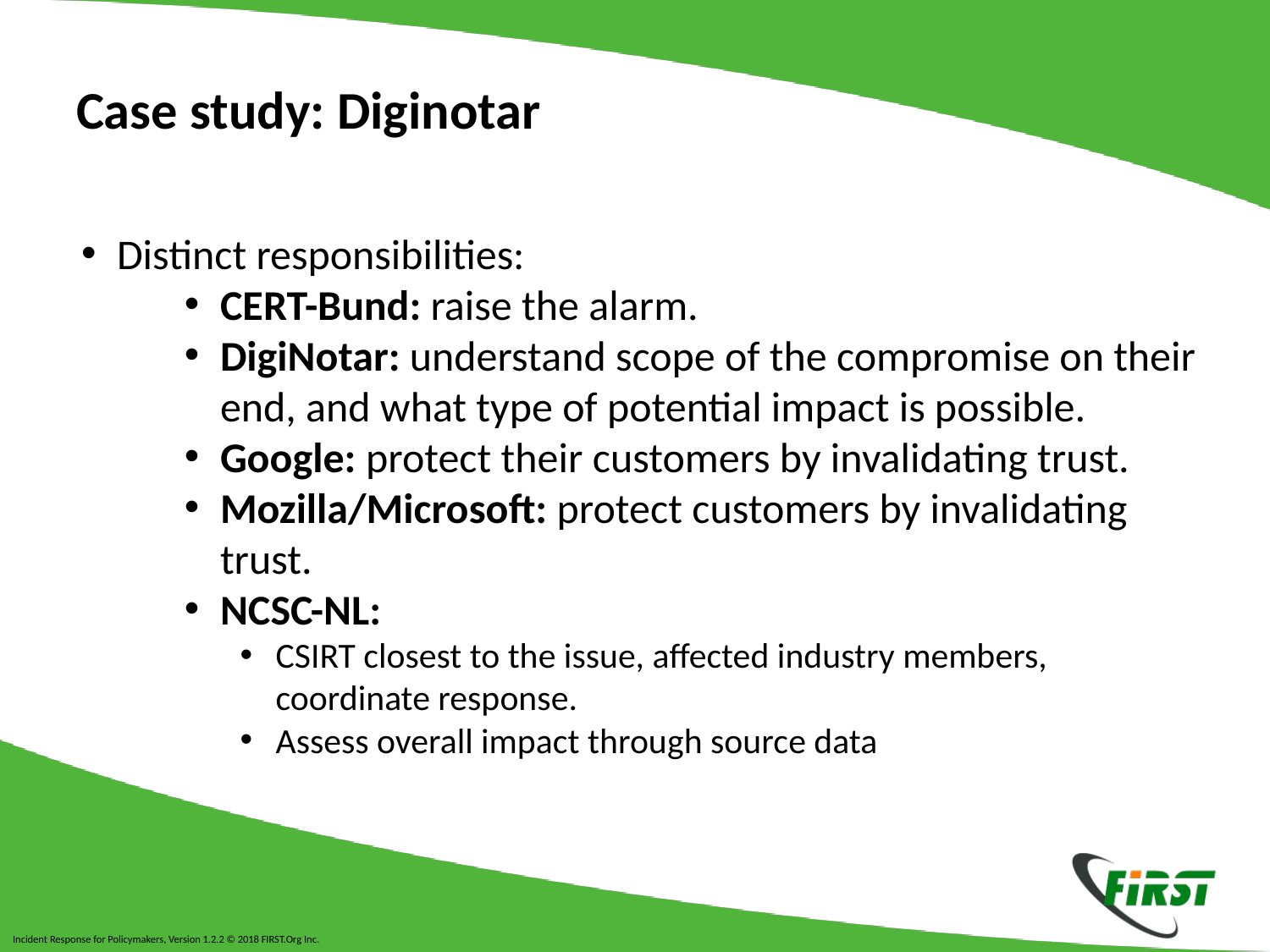

# Case study: Diginotar

Distinct responsibilities:
CERT-Bund: raise the alarm.
DigiNotar: understand scope of the compromise on their end, and what type of potential impact is possible.
Google: protect their customers by invalidating trust.
Mozilla/Microsoft: protect customers by invalidating trust.
NCSC-NL:
CSIRT closest to the issue, affected industry members, coordinate response.
Assess overall impact through source data